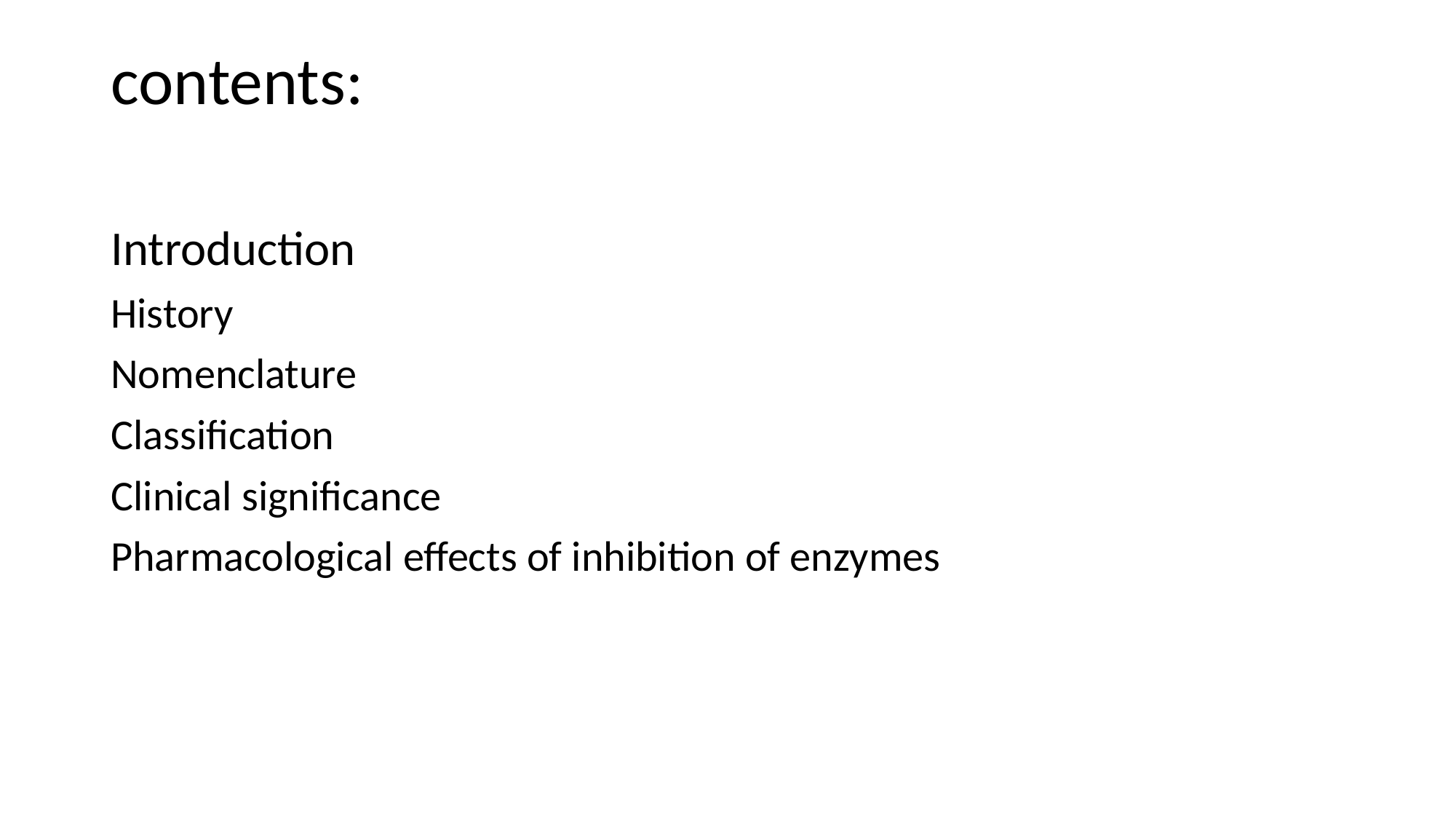

# contents:
Introduction
History
Nomenclature
Classification
Clinical significance
Pharmacological effects of inhibition of enzymes